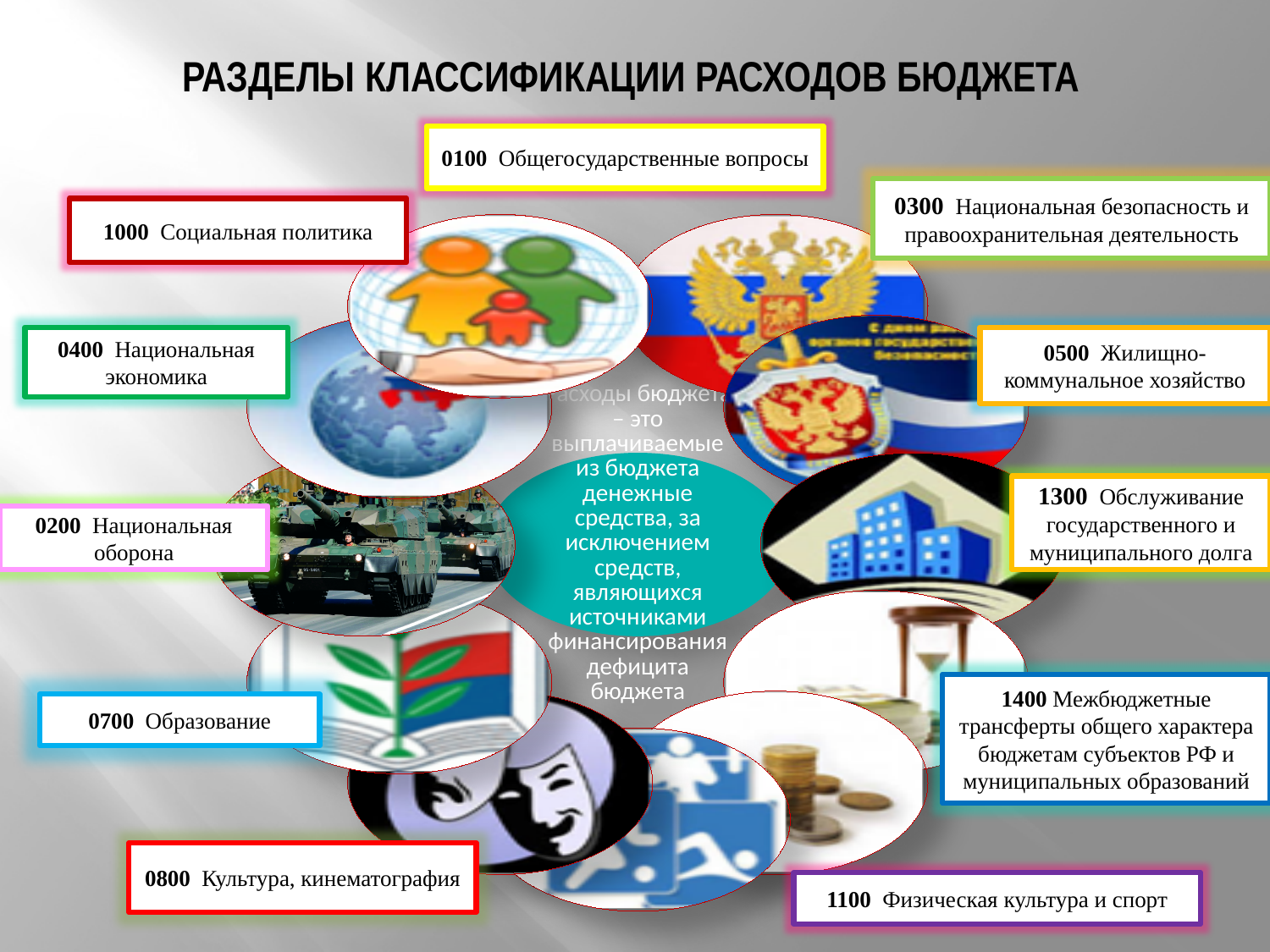

# РАЗДЕЛЫ КЛАССИФИКАЦИИ РАСХОДОВ БЮДЖЕТА
0100  Общегосударственные вопросы
Расходы бюджета – это выплачиваемые из бюджета денежные средства, за исключением средств, являющихся источниками финансирования дефицита бюджета
0300  Национальная безопасность и правоохранительная деятельность
1000  Социальная политика
0500  Жилищно-коммунальное хозяйство
0400  Национальная экономика
1300  Обслуживание государственного и муниципального долга
0200  Национальная оборона
1400 Межбюджетные трансферты общего характера бюджетам субъектов РФ и муниципальных образований
0700  Образование
0800  Культура, кинематография
1100  Физическая культура и спорт